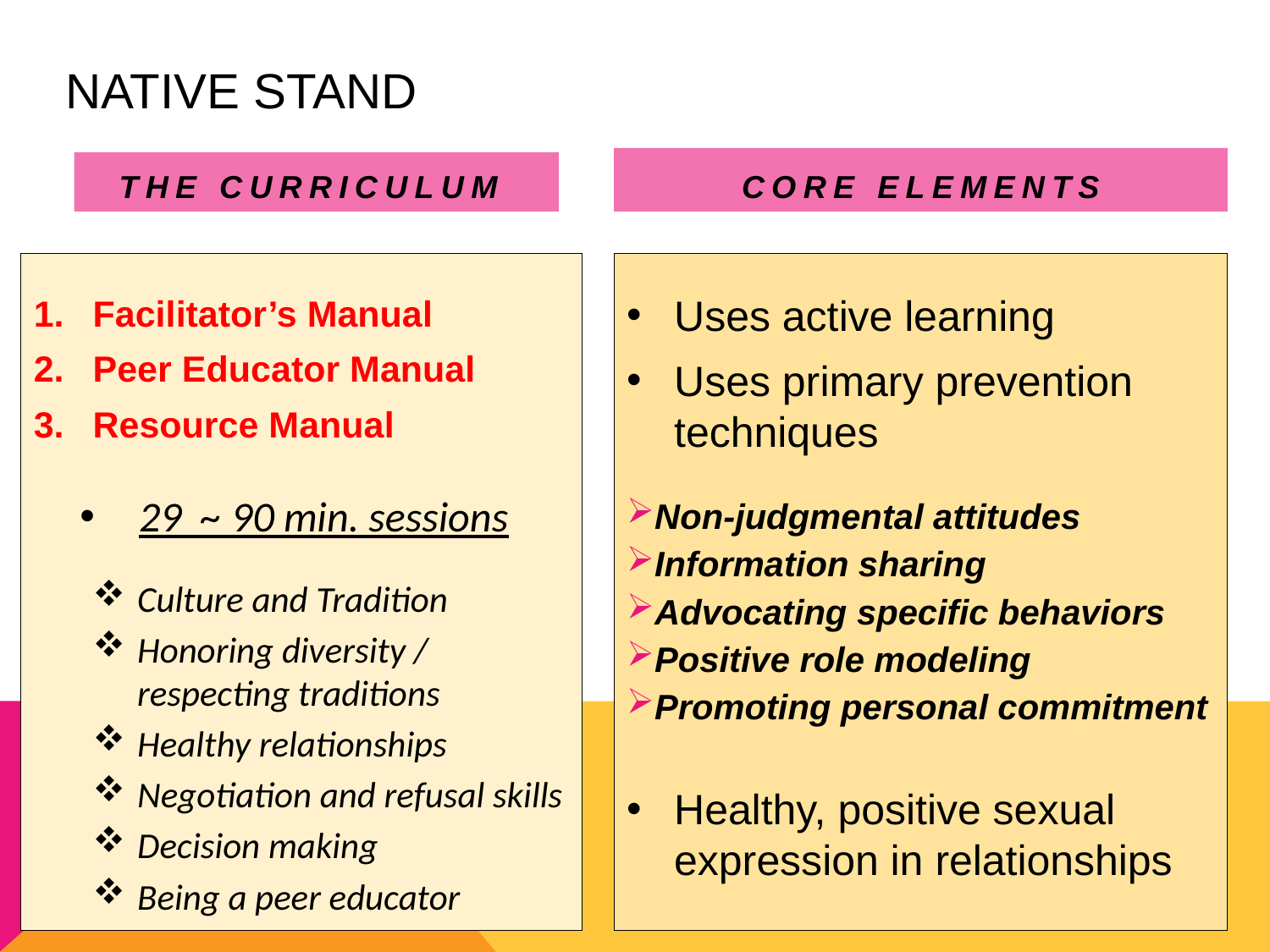

# Native STAnd
CORE ELEMENTS
The Curriculum

Facilitator’s Manual
Peer Educator Manual
Resource Manual

29  ~ 90 min. sessions

Culture and Tradition
Honoring diversity / respecting traditions
Healthy relationships
Negotiation and refusal skills
Decision making
Being a peer educator

Uses active learning
Uses primary prevention techniques

Non-judgmental attitudes
Information sharing
Advocating specific behaviors
Positive role modeling
Promoting personal commitment

Healthy, positive sexual expression in relationships